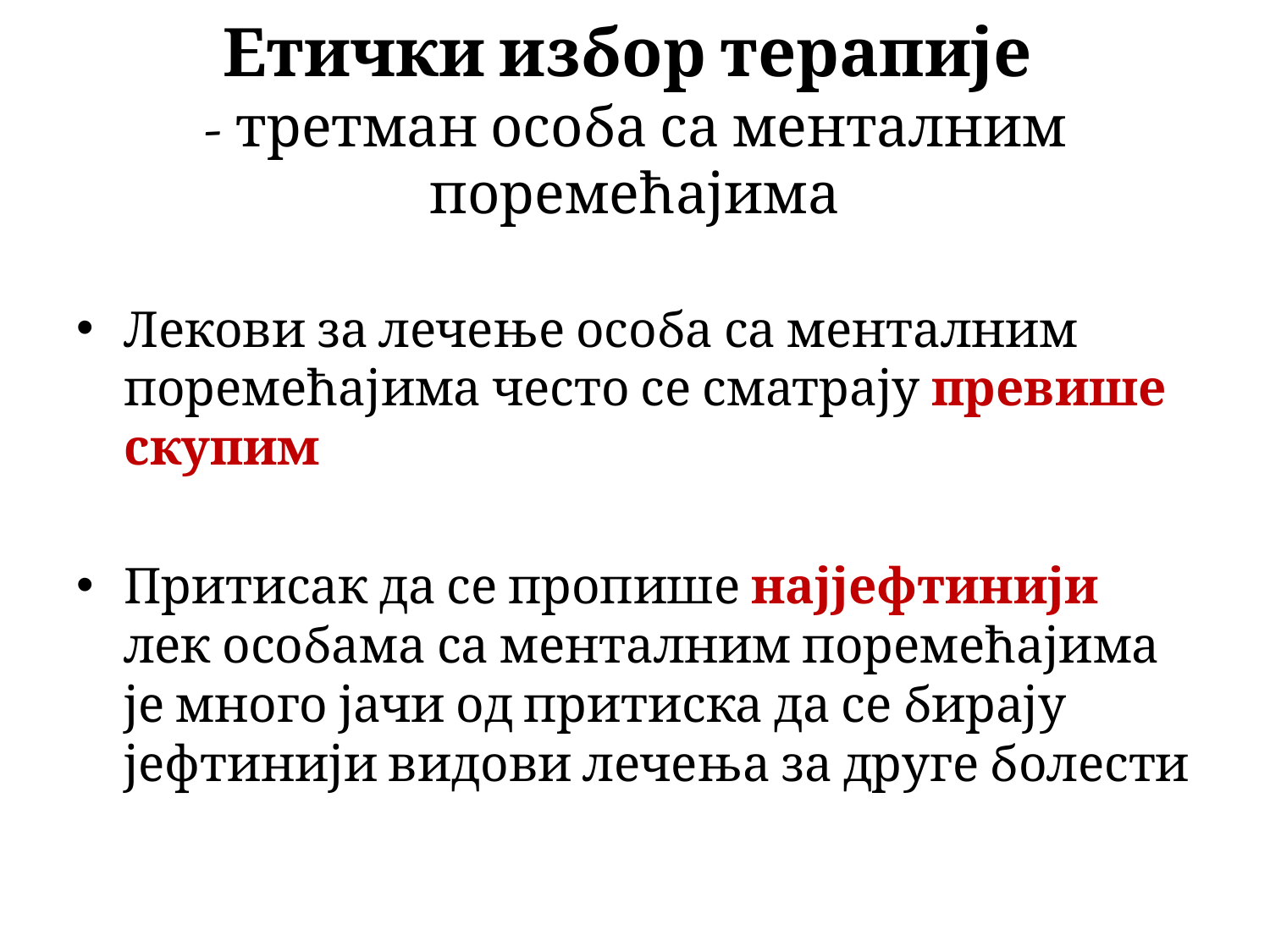

# Етички избор терапије - третман особа са менталним поремећајима

Лекови за лечење особа са менталним поремећајима често се сматрају превише скупим

Притисак да се пропише најјефтинији лек особама са менталним поремећајима је много јачи од притиска да се бирају јефтинији видови лечења за друге болести